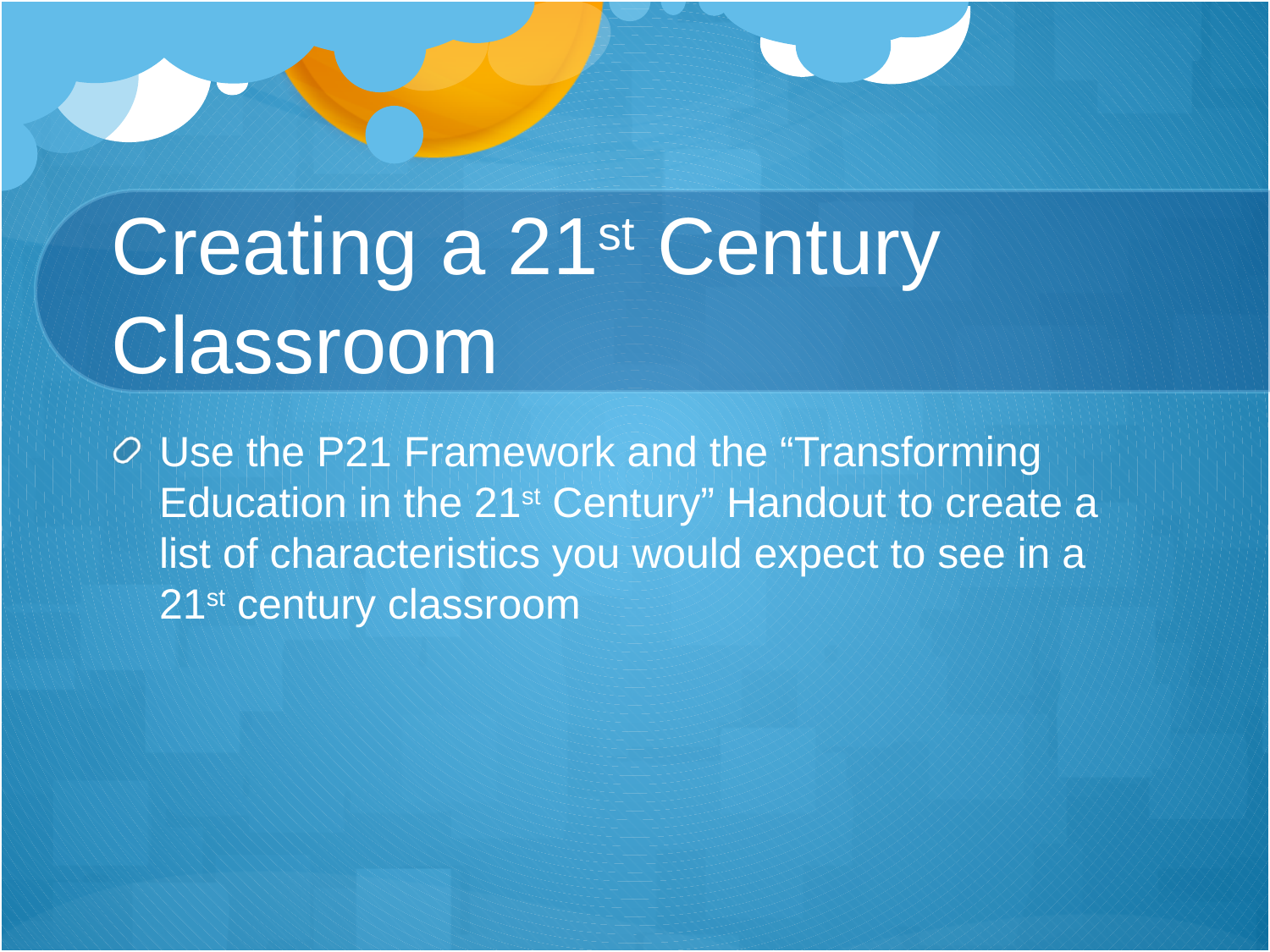

# Creating a 21st Century Classroom
Use the P21 Framework and the “Transforming Education in the 21st Century” Handout to create a list of characteristics you would expect to see in a 21st century classroom